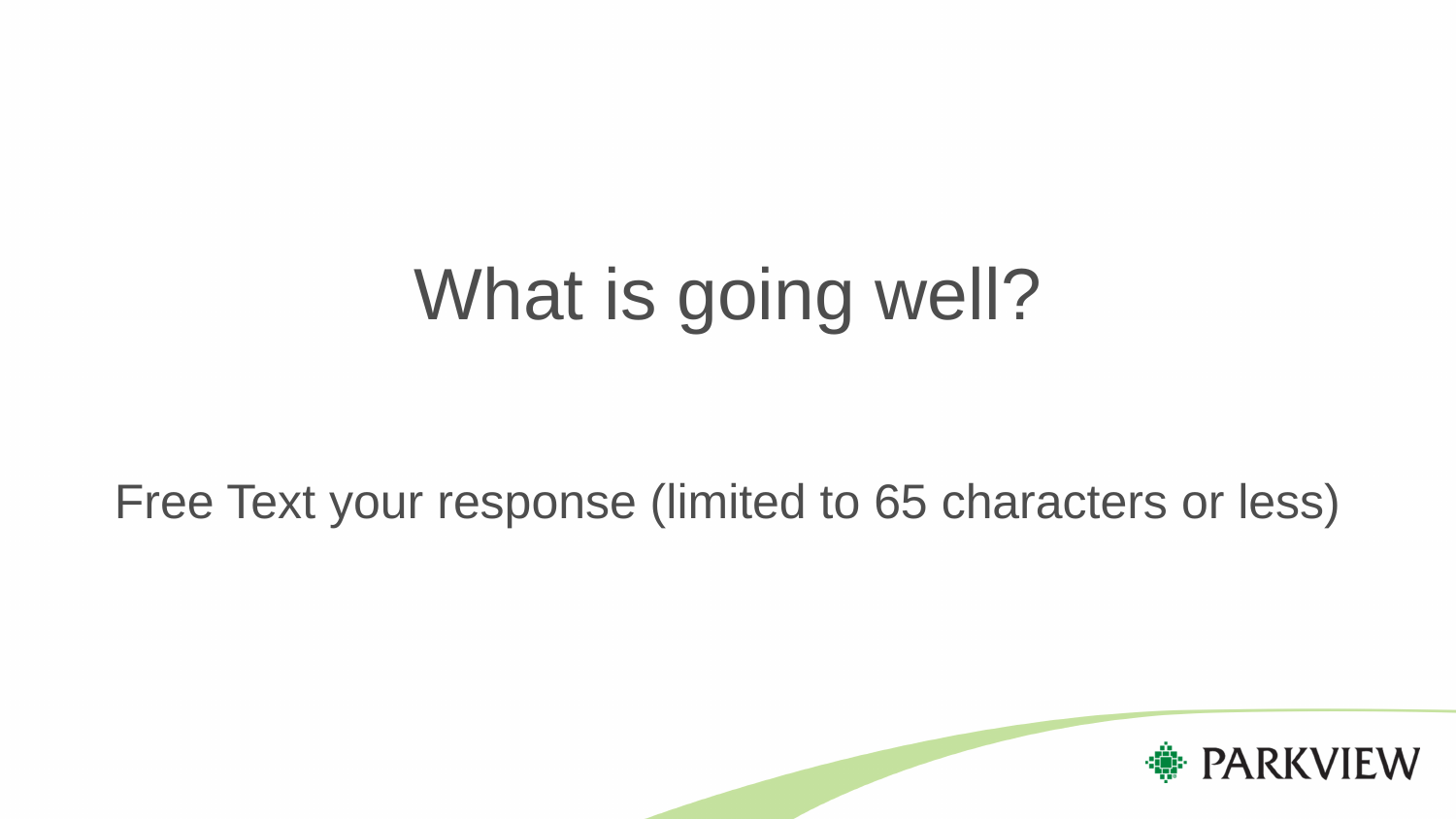

What is going well?

Free Text your response (limited to 65 characters or less)